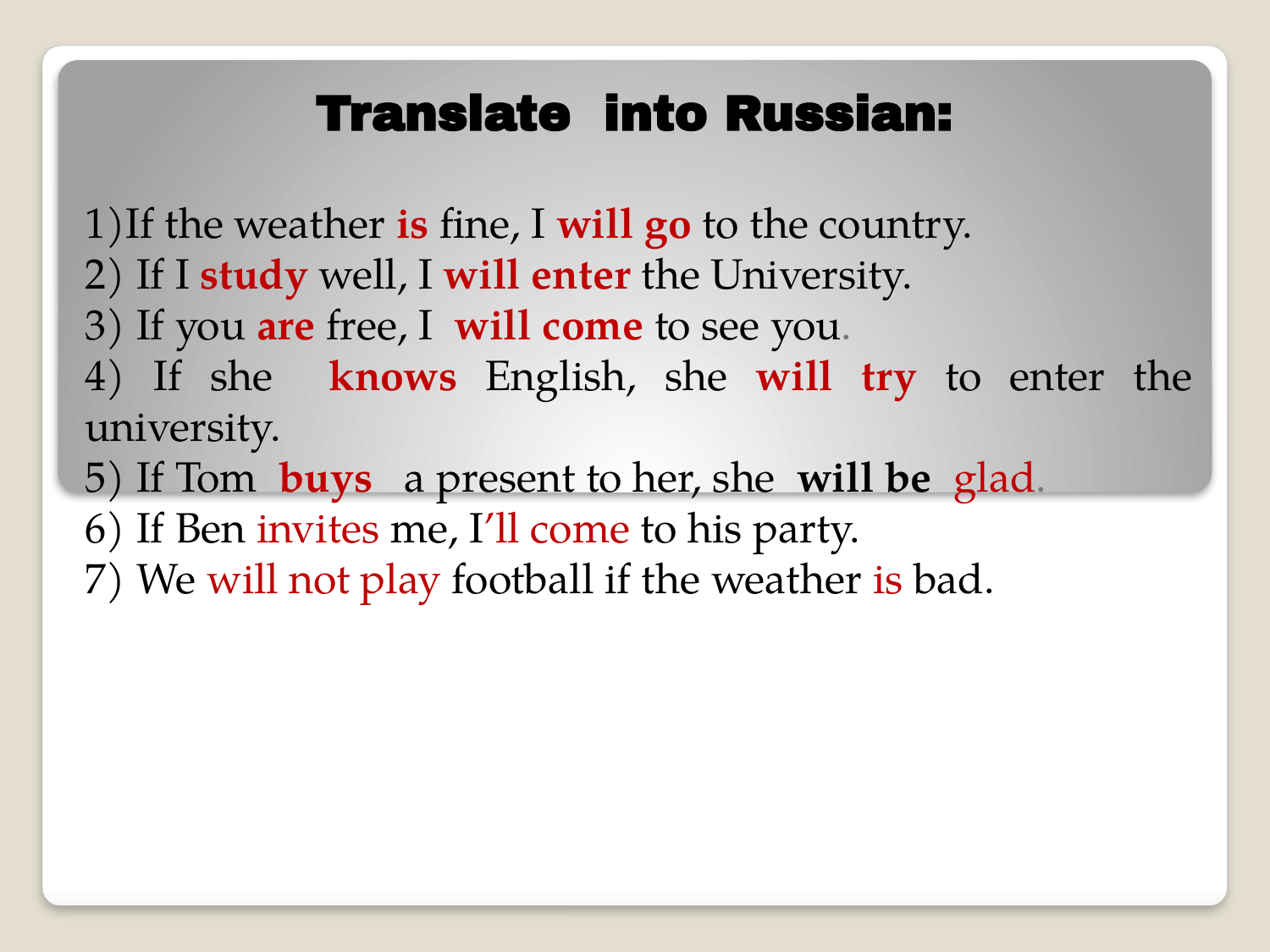

# Translate  into Russian:
1)If the weather is fine, I will go to the country.
2) If I study well, I will enter the University.
3) If you are free, I  will come to see you.
4) If she  knows English, she will try to enter the university.
5) If Tom  buys   a present to her, she  will be  glad.
6) If Ben invites me, I’ll come to his party.
7) We will not play football if the weather is bad.